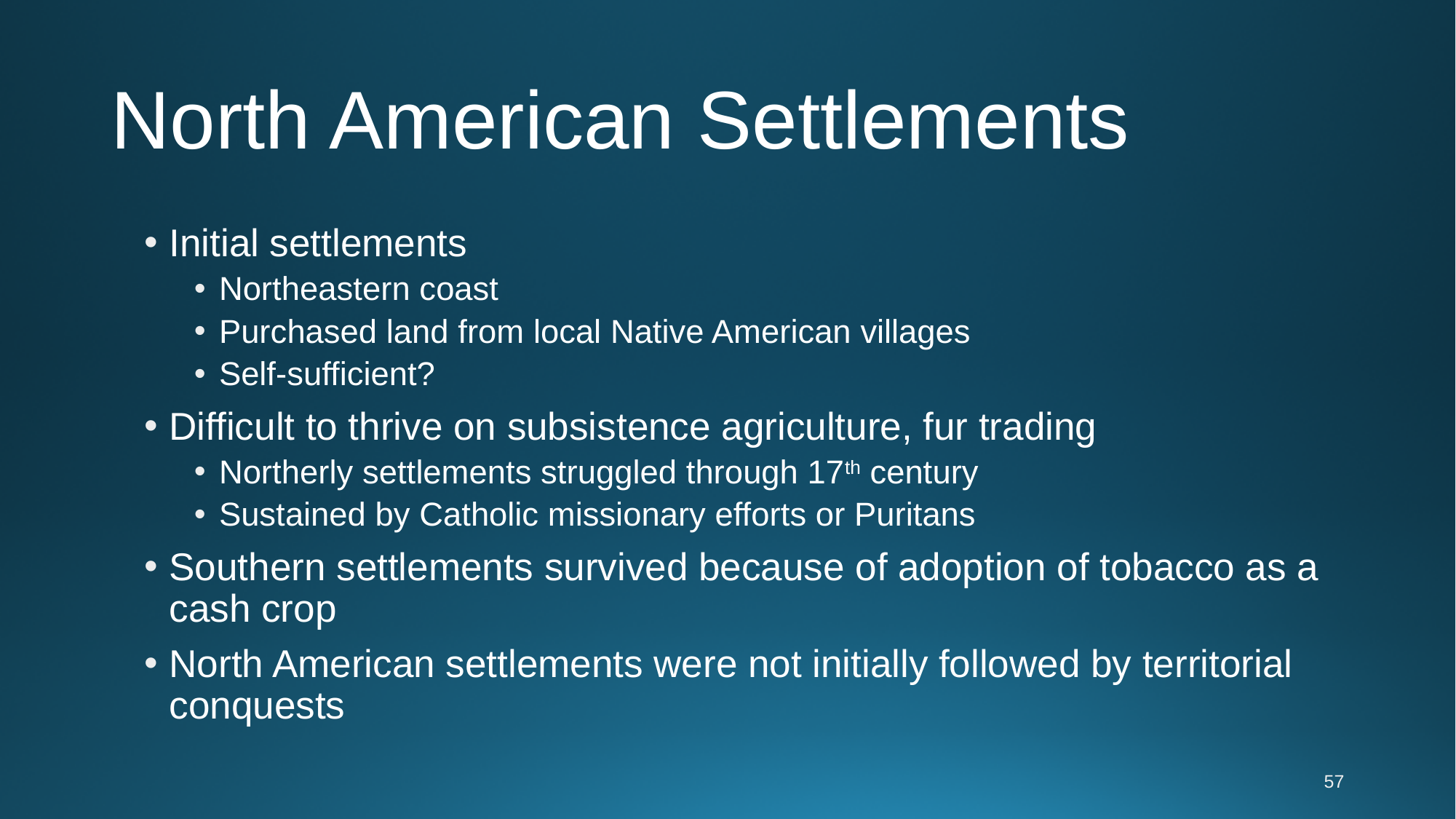

# North American Settlements
Initial settlements
Northeastern coast
Purchased land from local Native American villages
Self-sufficient?
Difficult to thrive on subsistence agriculture, fur trading
Northerly settlements struggled through 17th century
Sustained by Catholic missionary efforts or Puritans
Southern settlements survived because of adoption of tobacco as a cash crop
North American settlements were not initially followed by territorial conquests

57